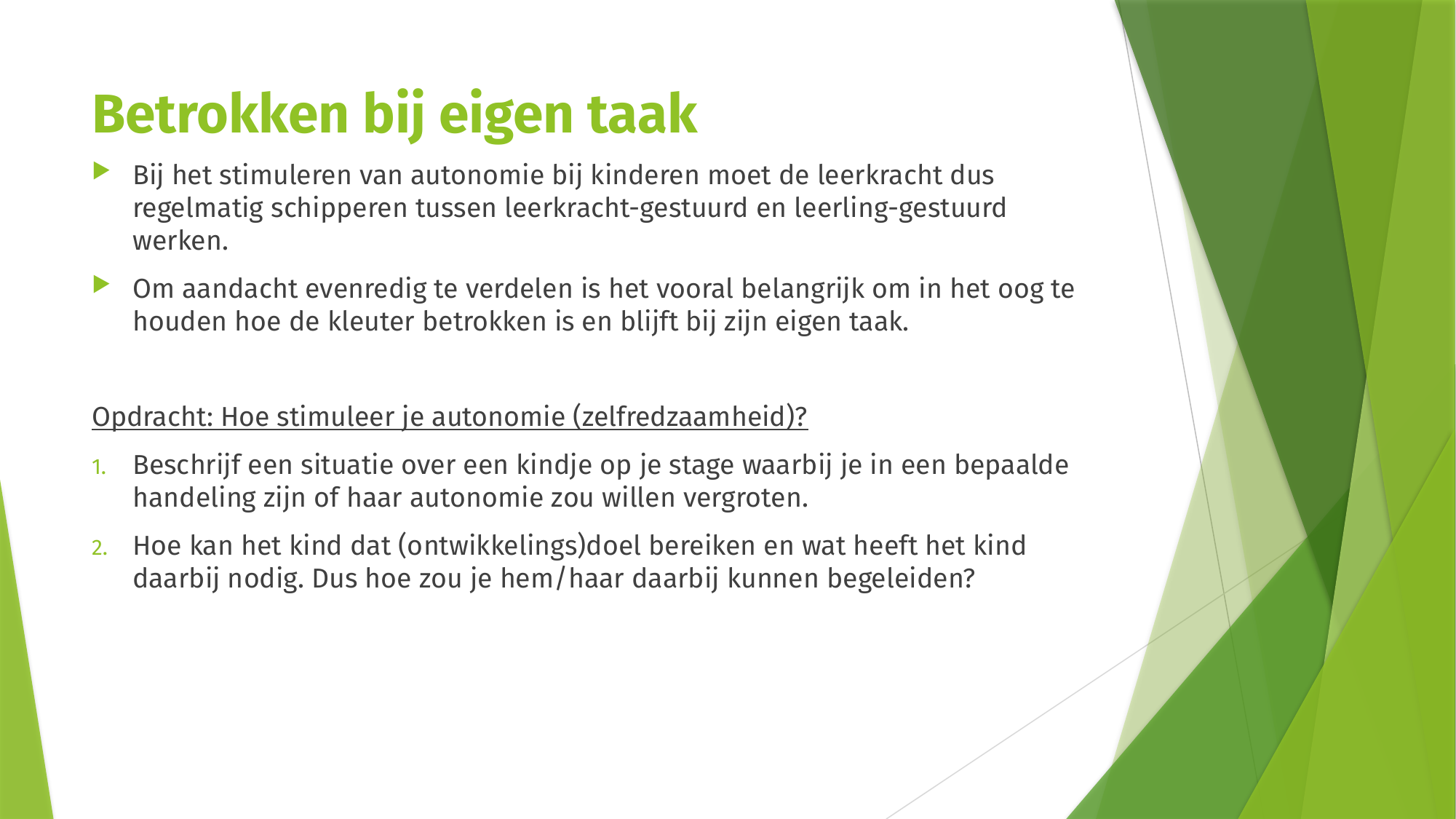

# Betrokken bij eigen taak
Bij het stimuleren van autonomie bij kinderen moet de leerkracht dus regelmatig schipperen tussen leerkracht-gestuurd en leerling-gestuurd werken.
Om aandacht evenredig te verdelen is het vooral belangrijk om in het oog te houden hoe de kleuter betrokken is en blijft bij zijn eigen taak.

Opdracht: Hoe stimuleer je autonomie (zelfredzaamheid)?
Beschrijf een situatie over een kindje op je stage waarbij je in een bepaalde handeling zijn of haar autonomie zou willen vergroten.
Hoe kan het kind dat (ontwikkelings)doel bereiken en wat heeft het kind daarbij nodig. Dus hoe zou je hem/haar daarbij kunnen begeleiden?